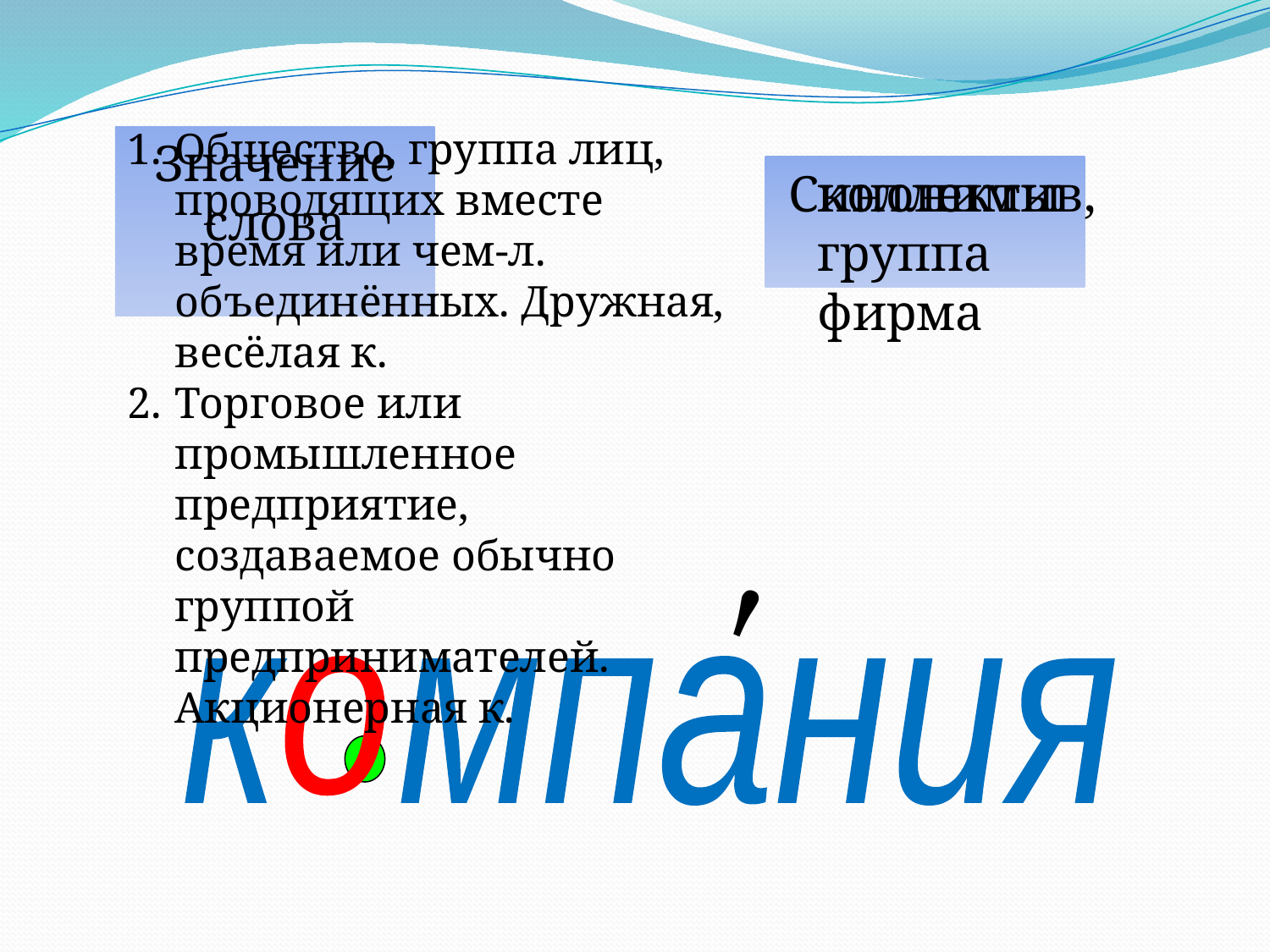

Общество, группа лиц, проводящих вместе время или чем-л. объединённых. Дружная, весёлая к.
Торговое или промышленное предприятие, создаваемое обычно группой предпринимателей.  Акционерная к.
Значение слова

Синонимы

коллектив, группа
фирма
′
к  мпания
о